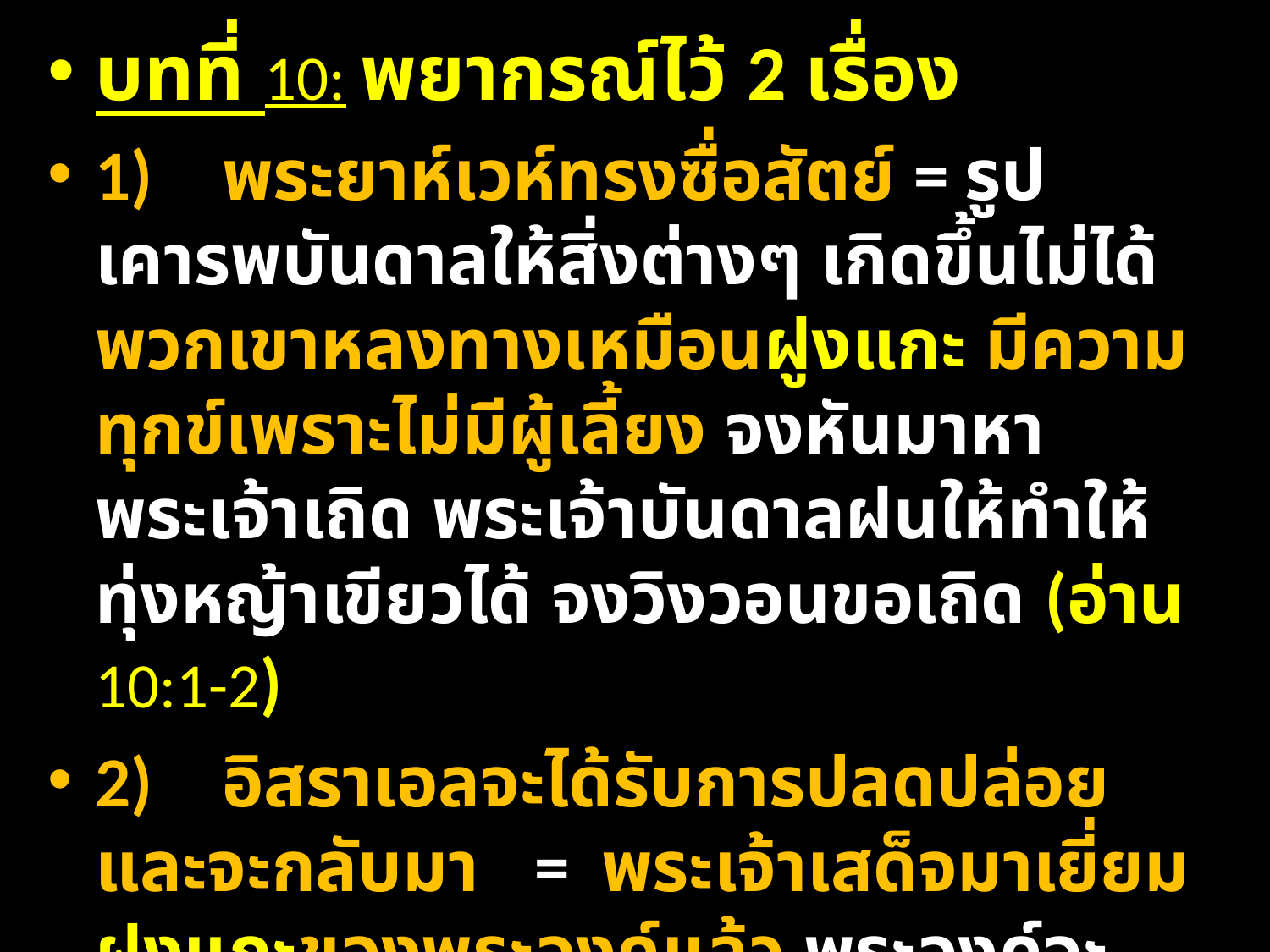

บทที่ 10: พยากรณ์ไว้ 2 เรื่อง
1)	พระยาห์เวห์ทรงซื่อสัตย์ = รูปเคารพบันดาลให้สิ่งต่างๆ เกิดขึ้นไม่ได้ พวกเขาหลงทางเหมือนฝูงแกะ มีความทุกข์เพราะไม่มีผู้เลี้ยง จงหันมาหาพระเจ้าเถิด พระเจ้าบันดาลฝนให้ทำให้ทุ่งหญ้าเขียวได้ จงวิงวอนขอเถิด (อ่าน 10:1-2)
2)	อิสราเอลจะได้รับการปลดปล่อยและจะกลับมา   =  พระเจ้าเสด็จมาเยี่ยมฝูงแกะของพระองค์แล้ว พระองค์จะลงโทษคนเลี้ยงและฝูงแพะ พระองค์จะทำให้พงศ์พันธุ์ของยูดาห์มั่นคงตลอดไป (อ่าน 10:3, 6)